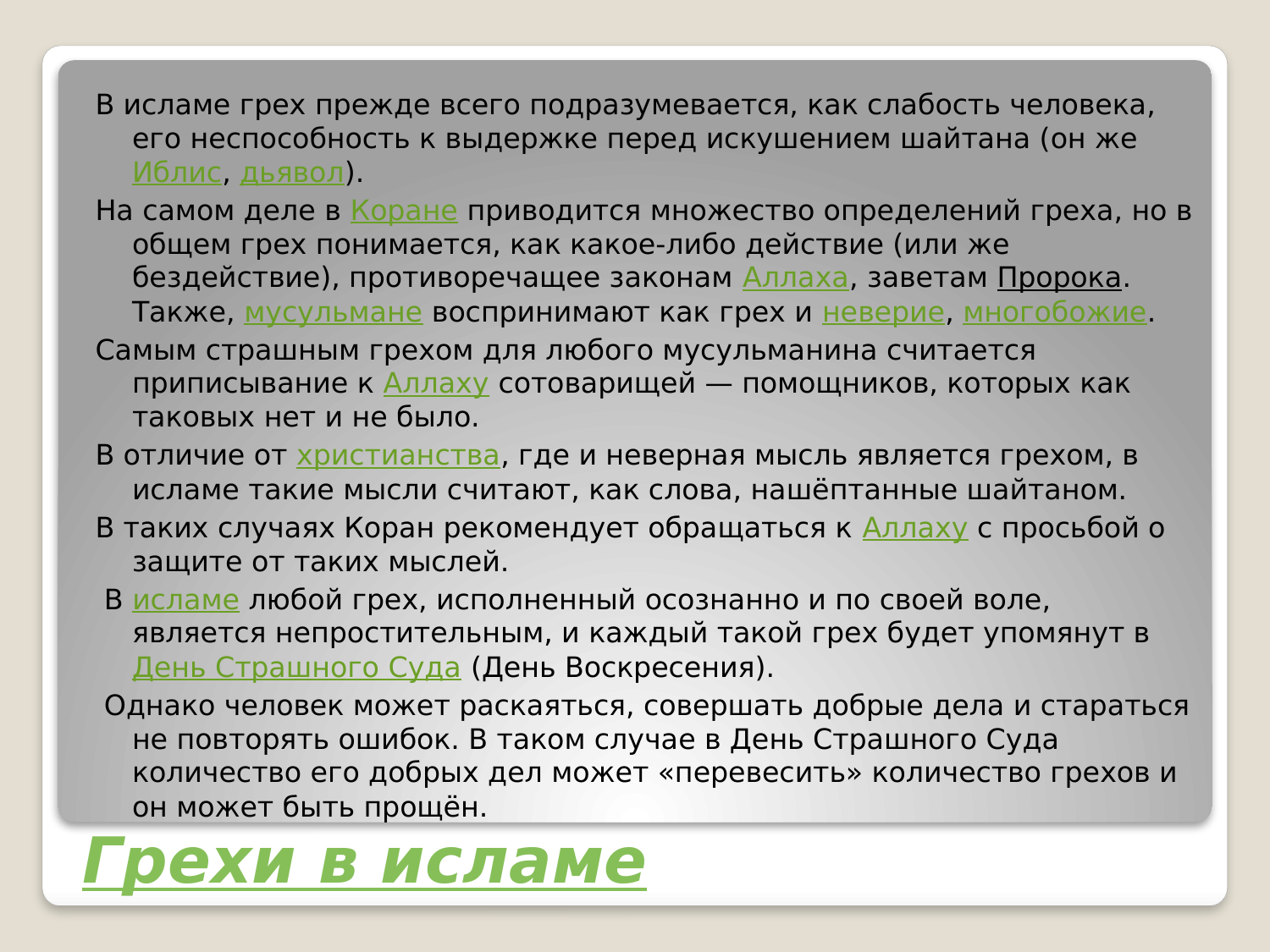

В исламе грех прежде всего подразумевается, как слабость человека, его неспособность к выдержке перед искушением шайтана (он же Иблис, дьявол).
На самом деле в Коране приводится множество определений греха, но в общем грех понимается, как какое-либо действие (или же бездействие), противоречащее законам Аллаха, заветам Пророка. Также, мусульмане воспринимают как грех и неверие, многобожие.
Самым страшным грехом для любого мусульманина считается приписывание к Аллаху сотоварищей — помощников, которых как таковых нет и не было.
В отличие от христианства, где и неверная мысль является грехом, в исламе такие мысли считают, как слова, нашёптанные шайтаном.
В таких случаях Коран рекомендует обращаться к Аллаху с просьбой о защите от таких мыслей.
 В исламе любой грех, исполненный осознанно и по своей воле, является непростительным, и каждый такой грех будет упомянут в День Страшного Суда (День Воскресения).
 Однако человек может раскаяться, совершать добрые дела и стараться не повторять ошибок. В таком случае в День Страшного Суда количество его добрых дел может «перевесить» количество грехов и он может быть прощён.
# Грехи в исламе